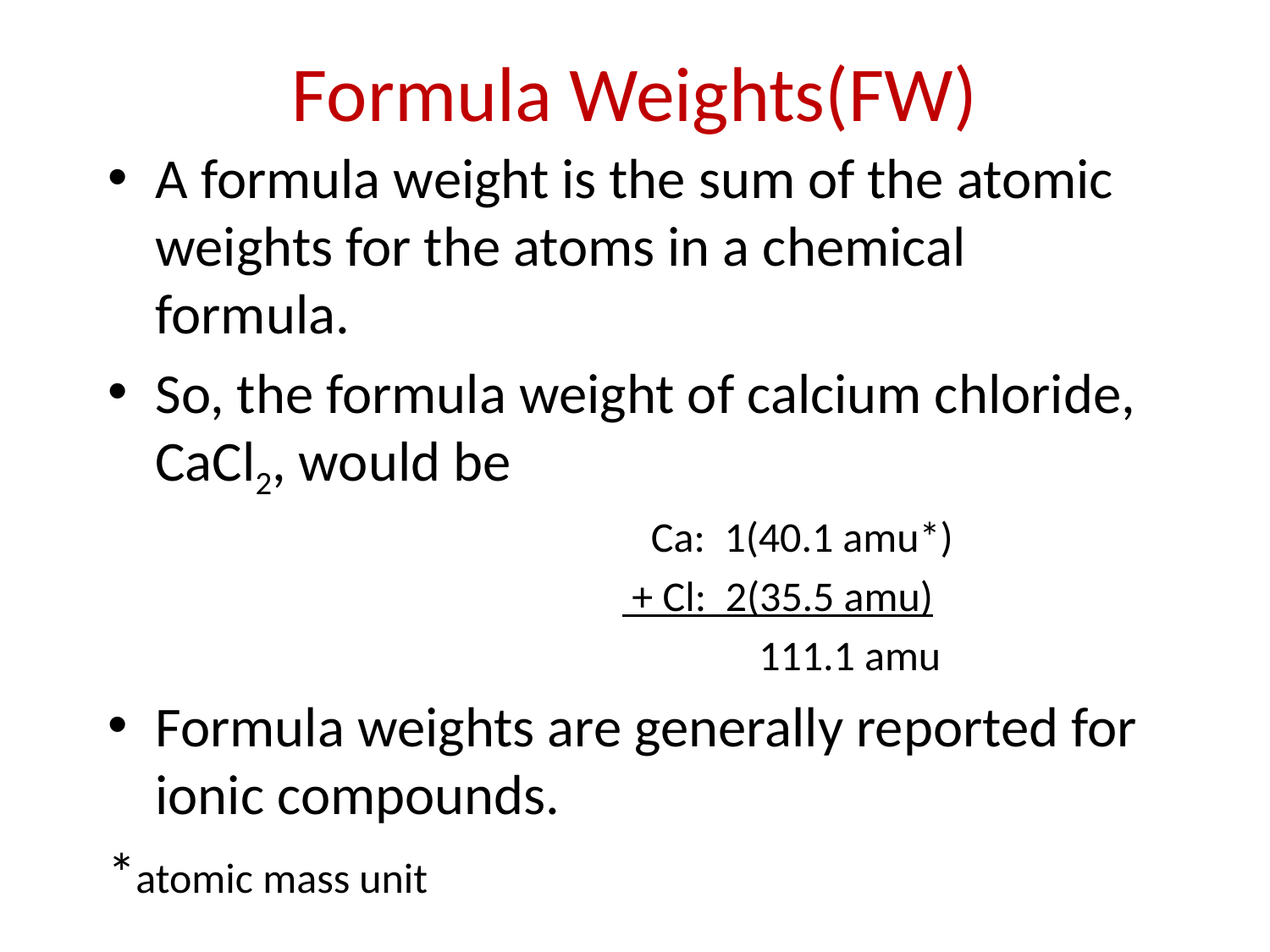

Formula Weights(FW)
A formula weight is the sum of the atomic weights for the atoms in a chemical formula.
So, the formula weight of calcium chloride, CaCl2, would be
   Ca:  1(40.1 amu*)
 + Cl:  2(35.5 amu)
 111.1 amu
Formula weights are generally reported for ionic compounds.
*atomic mass unit